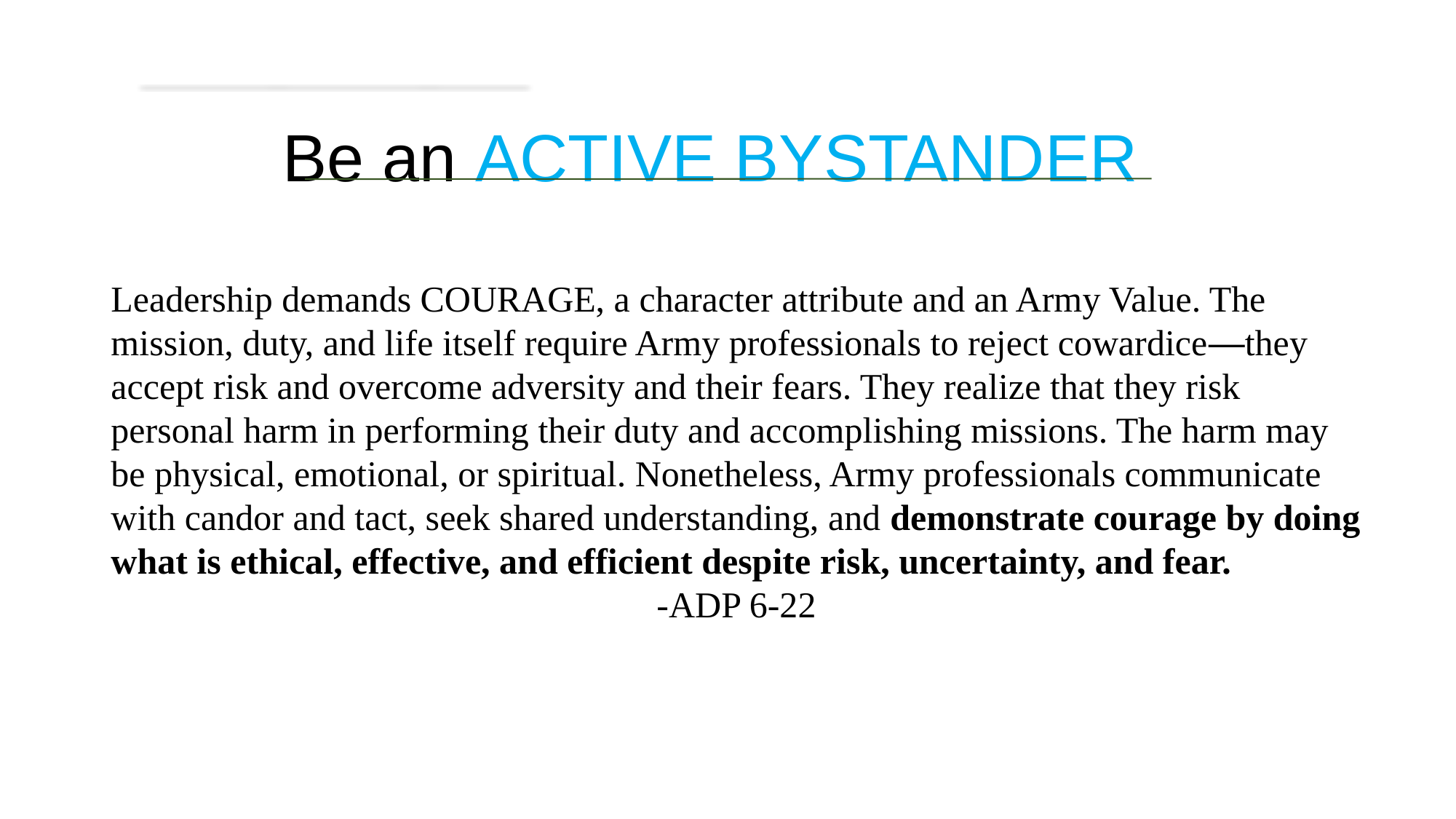

Be an ACTIVE BYSTANDER
Leadership demands COURAGE, a character attribute and an Army Value. The mission, duty, and life itself require Army professionals to reject cowardice—they accept risk and overcome adversity and their fears. They realize that they risk personal harm in performing their duty and accomplishing missions. The harm may be physical, emotional, or spiritual. Nonetheless, Army professionals communicate with candor and tact, seek shared understanding, and demonstrate courage by doing what is ethical, effective, and efficient despite risk, uncertainty, and fear.
					-ADP 6-22